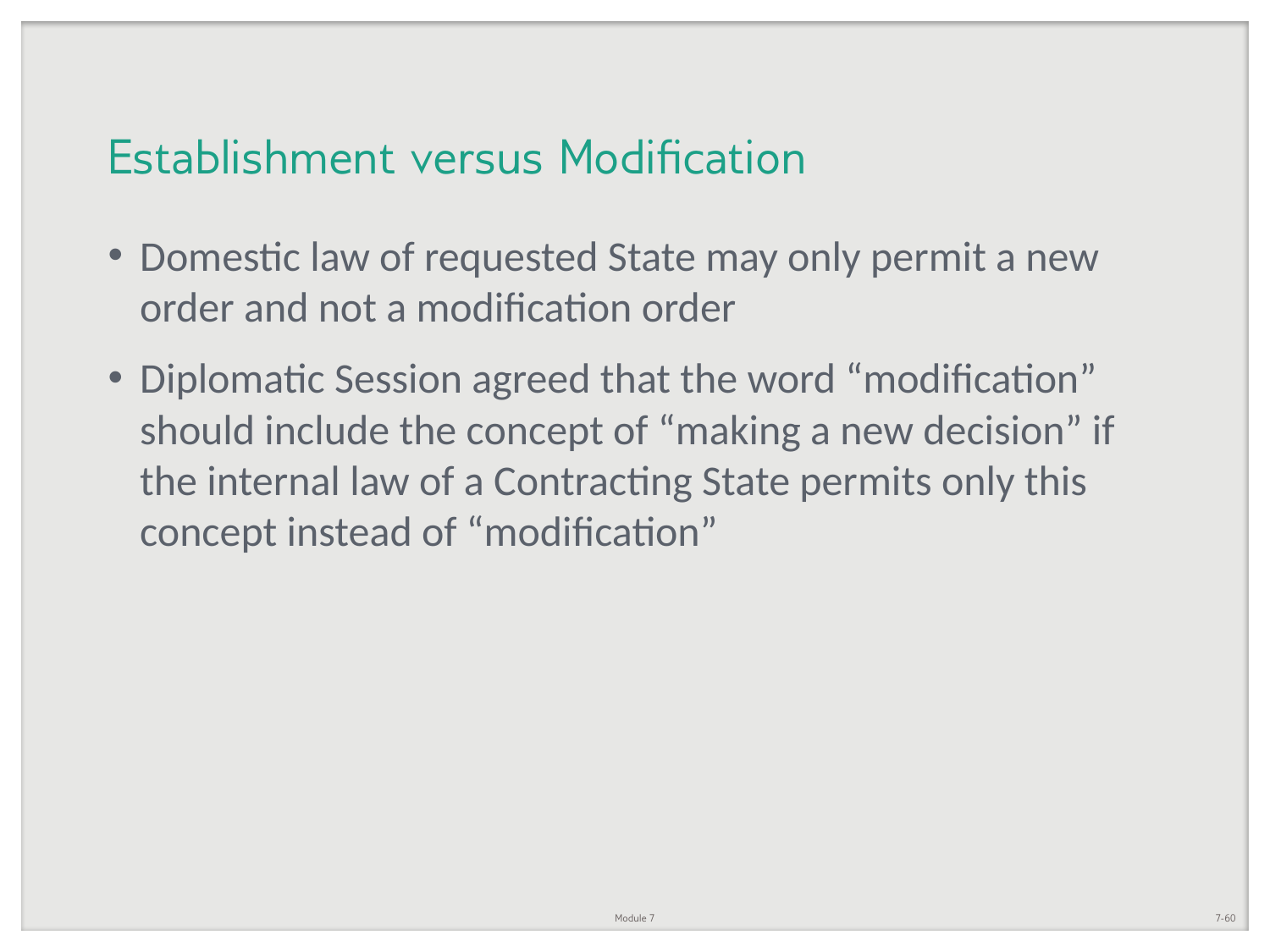

# Establishment versus Modification
Domestic law of requested State may only permit a new order and not a modification order
Diplomatic Session agreed that the word “modification” should include the concept of “making a new decision” if the internal law of a Contracting State permits only this concept instead of “modification”

Module 7
7-60